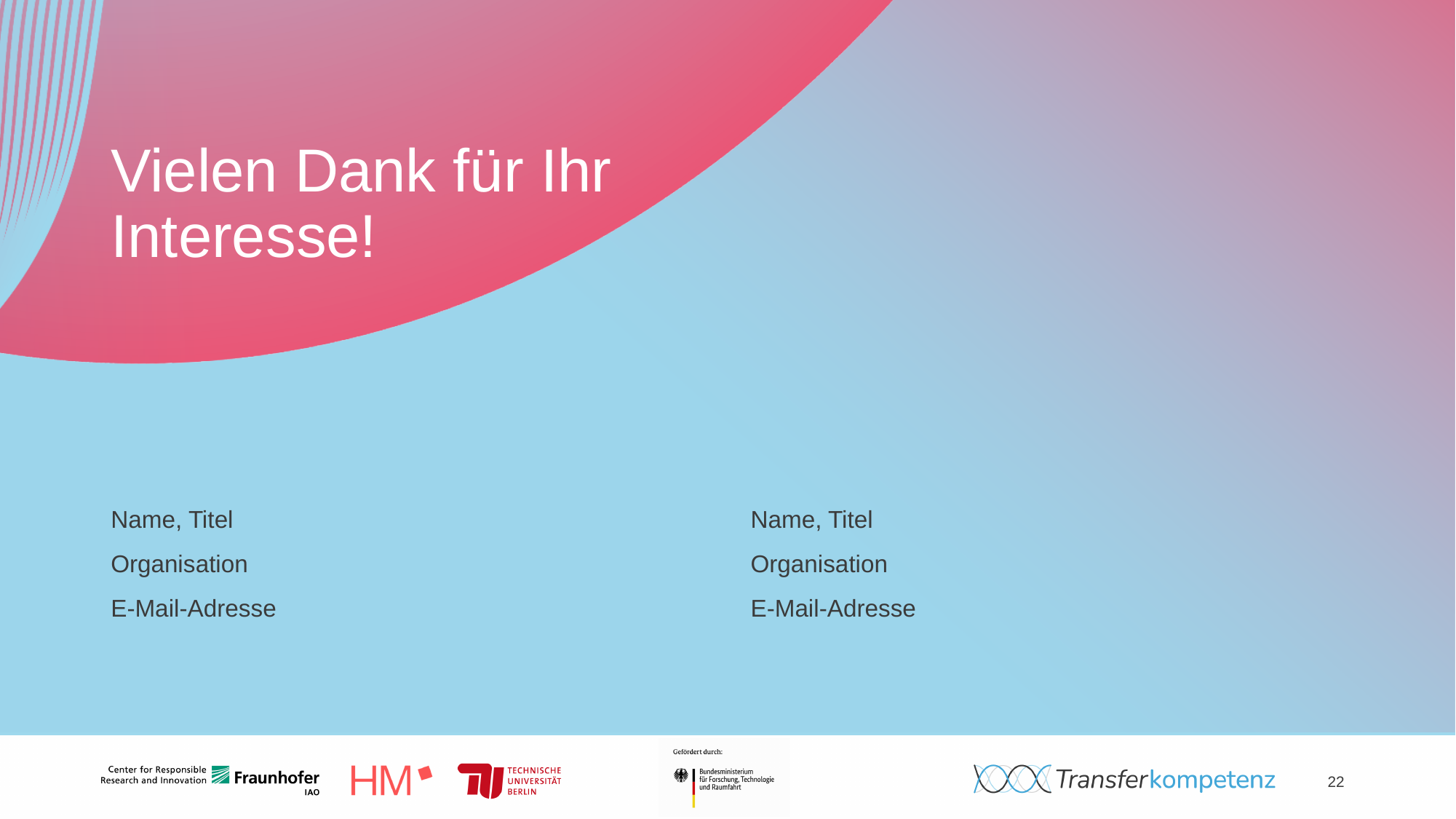

# Vielen Dank für Ihr Interesse!
Name, Titel
Name, Titel
Organisation
E-Mail-Adresse
Organisation
E-Mail-Adresse
22